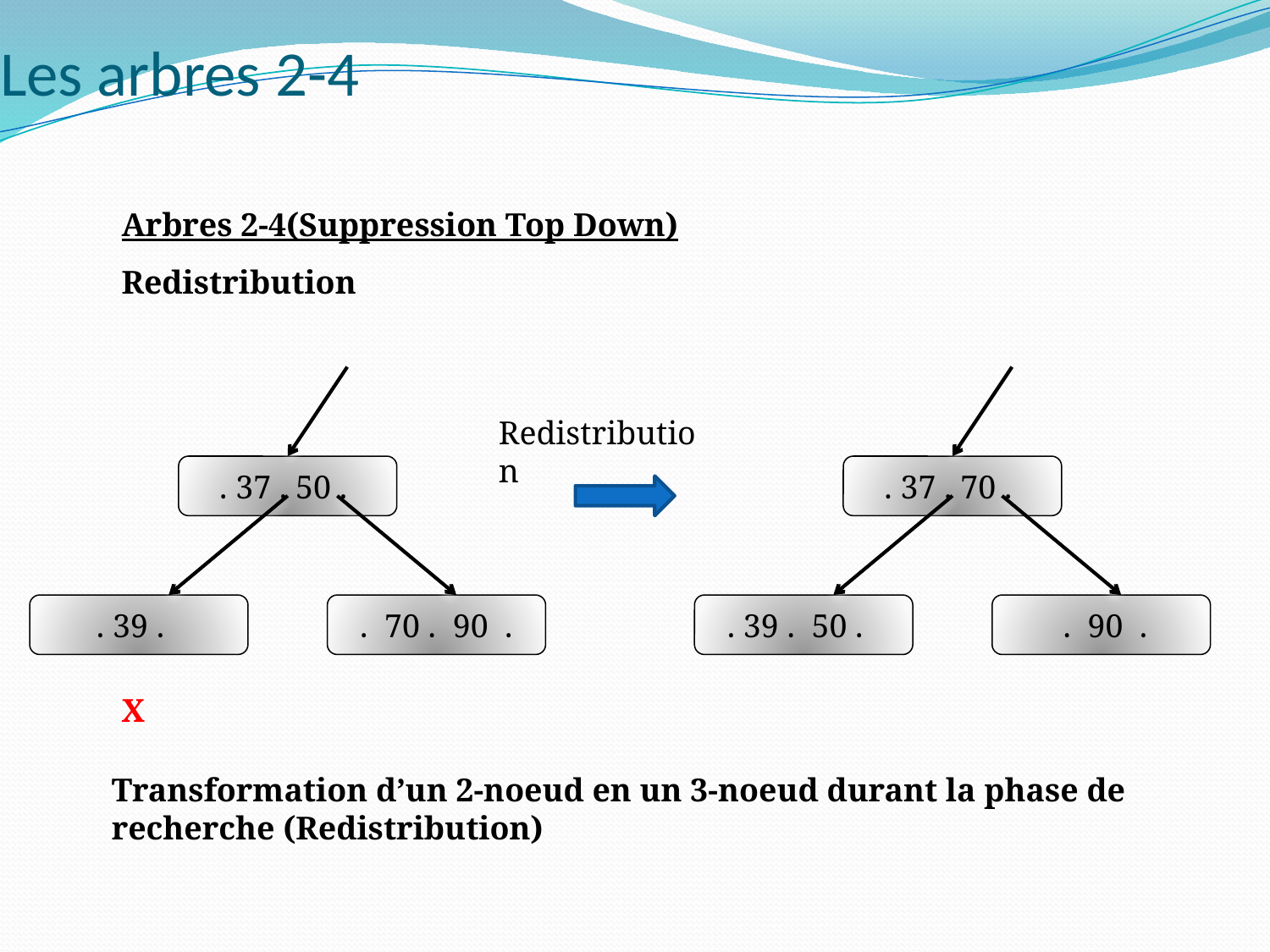

# Les arbres 2-4

Arbres 2-4(Suppression Top Down)
Redistribution
. 37 . 50 .
. 39 .
.  70 .  90  .
X
. 37 . 70 .
. 39 .  50 .
 .  90  .
Redistribution

Transformation d’un 2-noeud en un 3-noeud durant la phase de recherche (Redistribution)